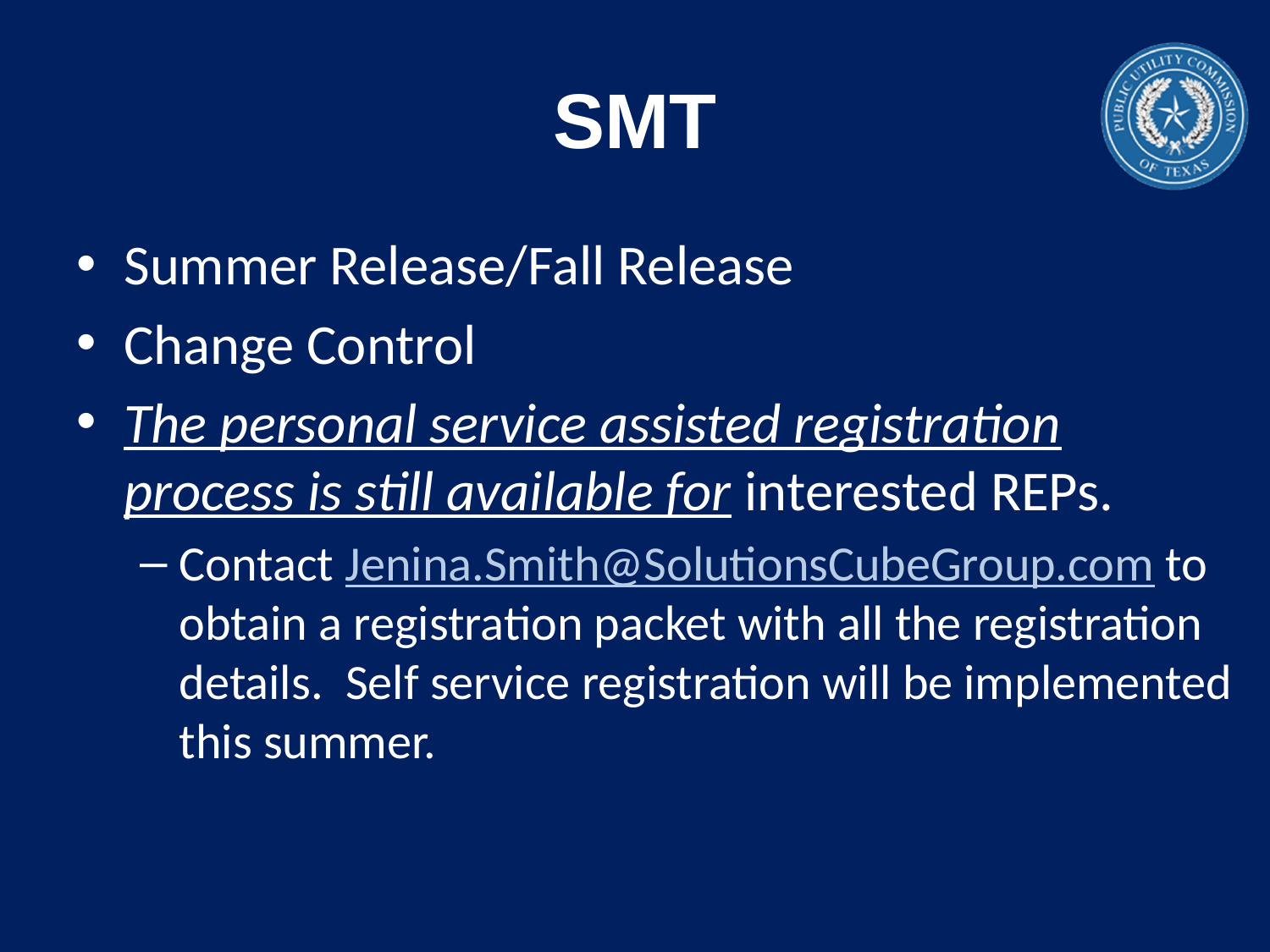

# SMT
Summer Release/Fall Release
Change Control
The personal service assisted registration process is still available for interested REPs.
Contact Jenina.Smith@SolutionsCubeGroup.com to obtain a registration packet with all the registration details.  Self service registration will be implemented this summer.